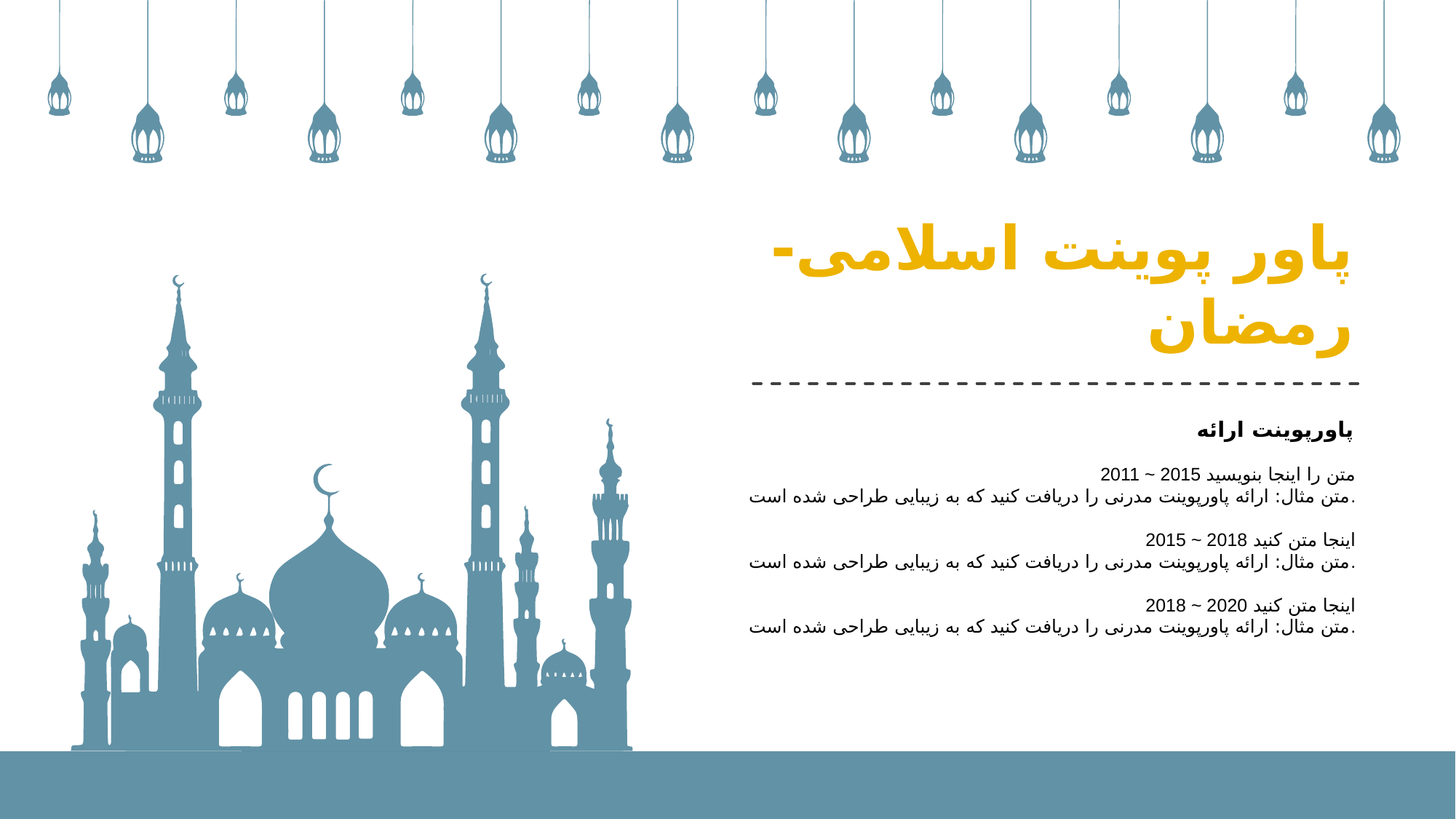

پاور پوینت اسلامی-رمضان

پاورپوینت ارائه
2011 ~ 2015 متن را اینجا بنویسید
متن مثال: ارائه پاورپوینت مدرنی را دریافت کنید که به زیبایی طراحی شده است.

2015 ~ 2018 اینجا متن کنید
متن مثال: ارائه پاورپوینت مدرنی را دریافت کنید که به زیبایی طراحی شده است.

2018 ~ 2020 اینجا متن کنید
متن مثال: ارائه پاورپوینت مدرنی را دریافت کنید که به زیبایی طراحی شده است.